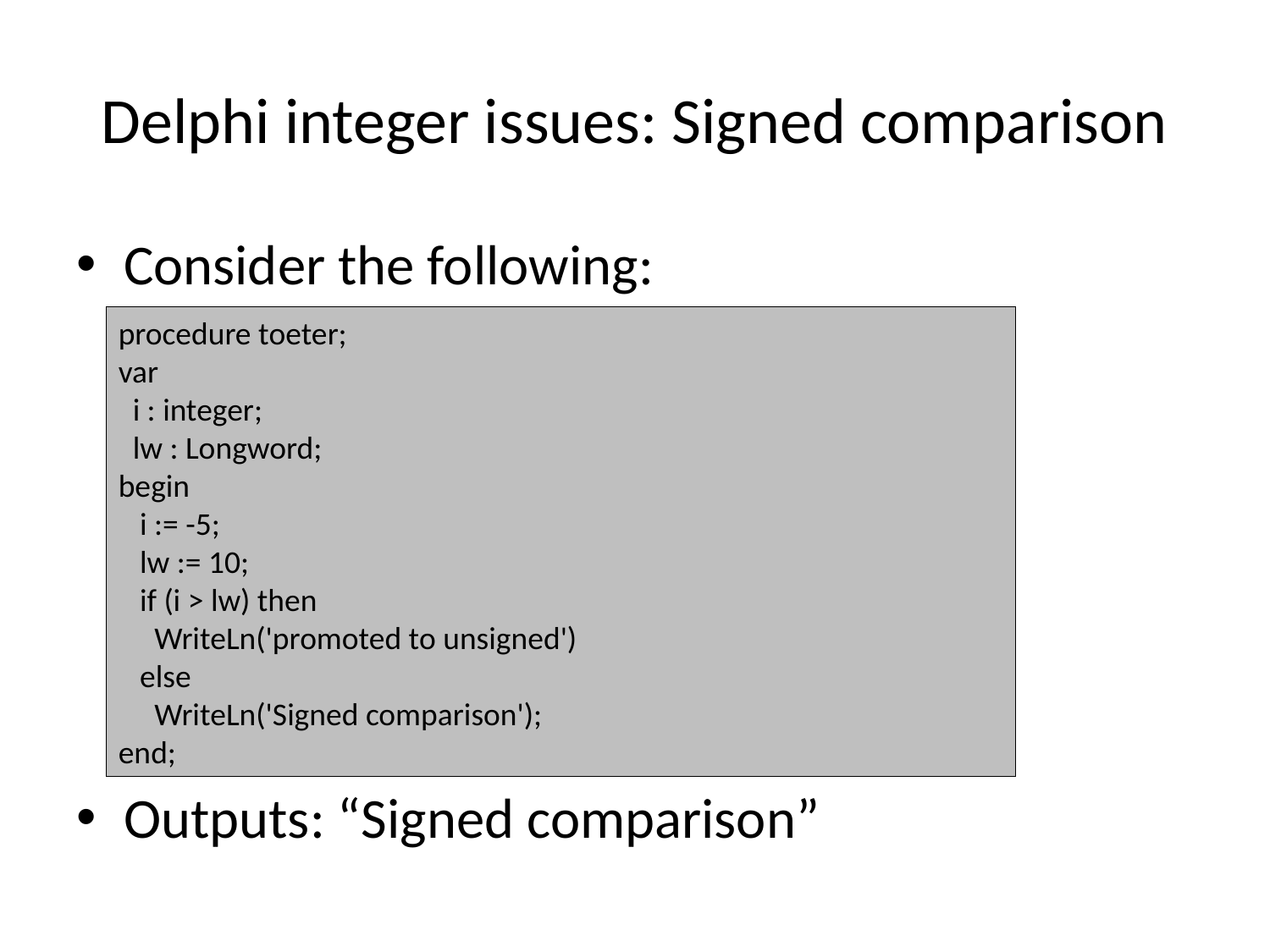

# Delphi integer issues: Signed comparison
Consider the following:

Outputs: “Signed comparison”
procedure toeter;
var
  i : integer;
  lw : Longword;
begin
   i := -5;
   lw := 10;
   if (i > lw) then
     WriteLn('promoted to unsigned')
   else
     WriteLn('Signed comparison');
end;